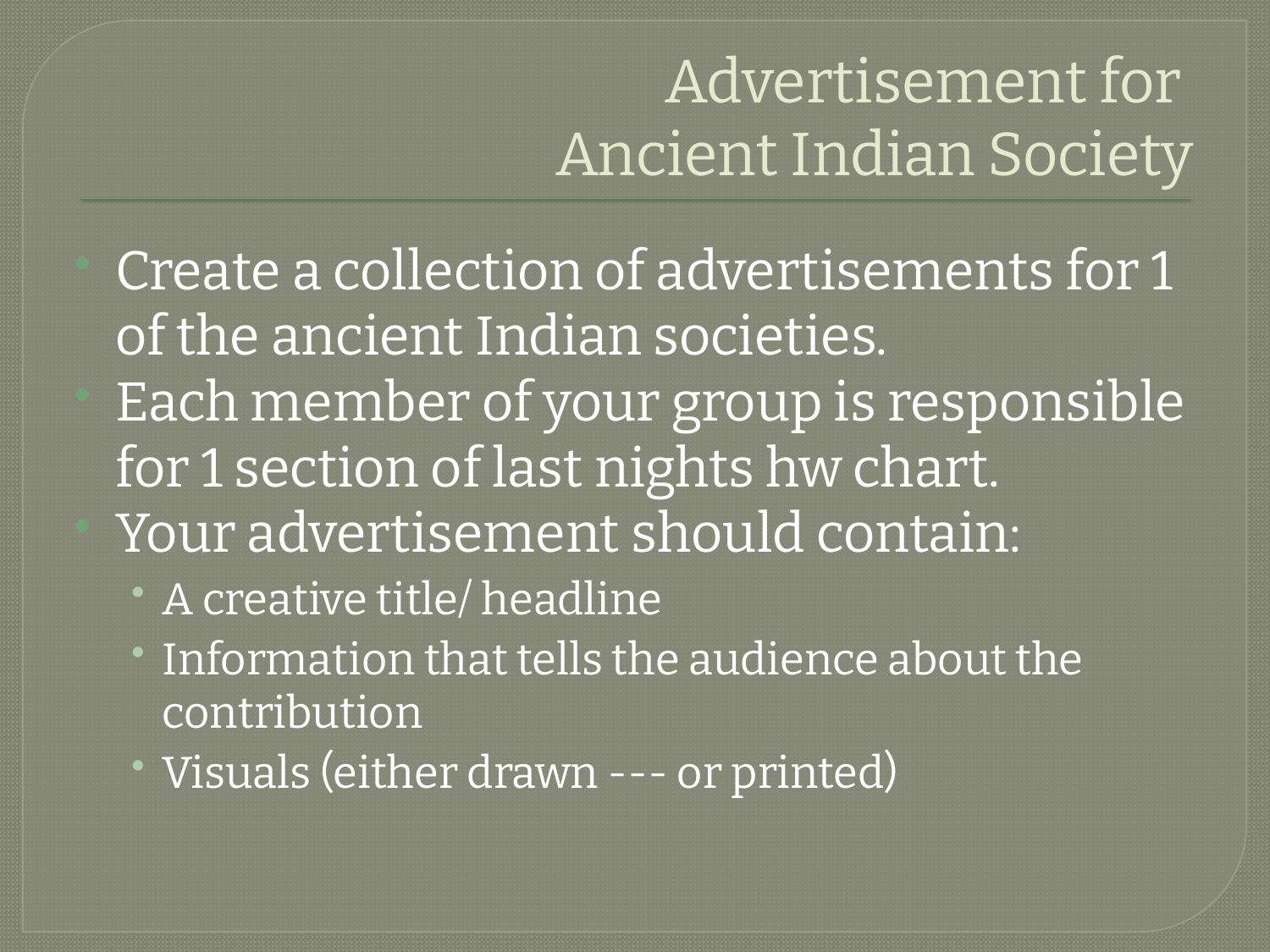

# Advertisement for Ancient Indian Society
Create a collection of advertisements for 1 of the ancient Indian societies.
Each member of your group is responsible for 1 section of last nights hw chart.
Your advertisement should contain:
A creative title/ headline
Information that tells the audience about the contribution
Visuals (either drawn --- or printed)